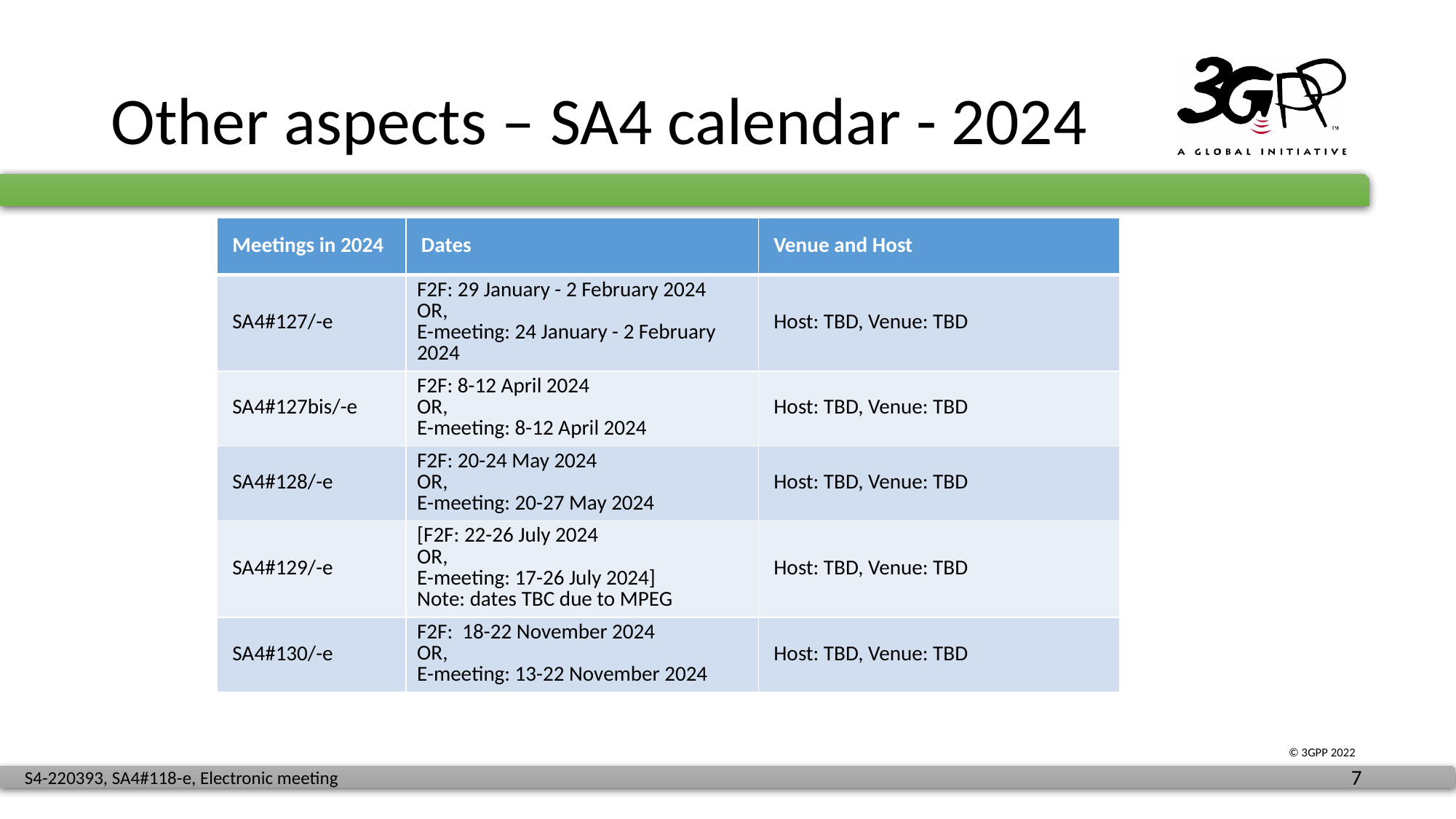

# Other aspects – SA4 calendar - 2024

| Meetings in 2024 | Dates | Venue and Host |
| --- | --- | --- |
| SA4#127/-e | F2F: 29 January - 2 February 2024 OR,  E-meeting: 24 January - 2 February 2024 | Host: TBD, Venue: TBD |
| SA4#127bis/-e | F2F: 8-12 April 2024 OR,  E-meeting: 8-12 April 2024 | Host: TBD, Venue: TBD |
| SA4#128/-e | F2F: 20-24 May 2024 OR,  E-meeting: 20-27 May 2024 | Host: TBD, Venue: TBD |
| SA4#129/-e | [F2F: 22-26 July 2024 OR, E-meeting: 17-26 July 2024] Note: dates TBC due to MPEG | Host: TBD, Venue: TBD |
| SA4#130/-e | F2F:  18-22 November 2024 OR,  E-meeting: 13-22 November 2024 | Host: TBD, Venue: TBD |